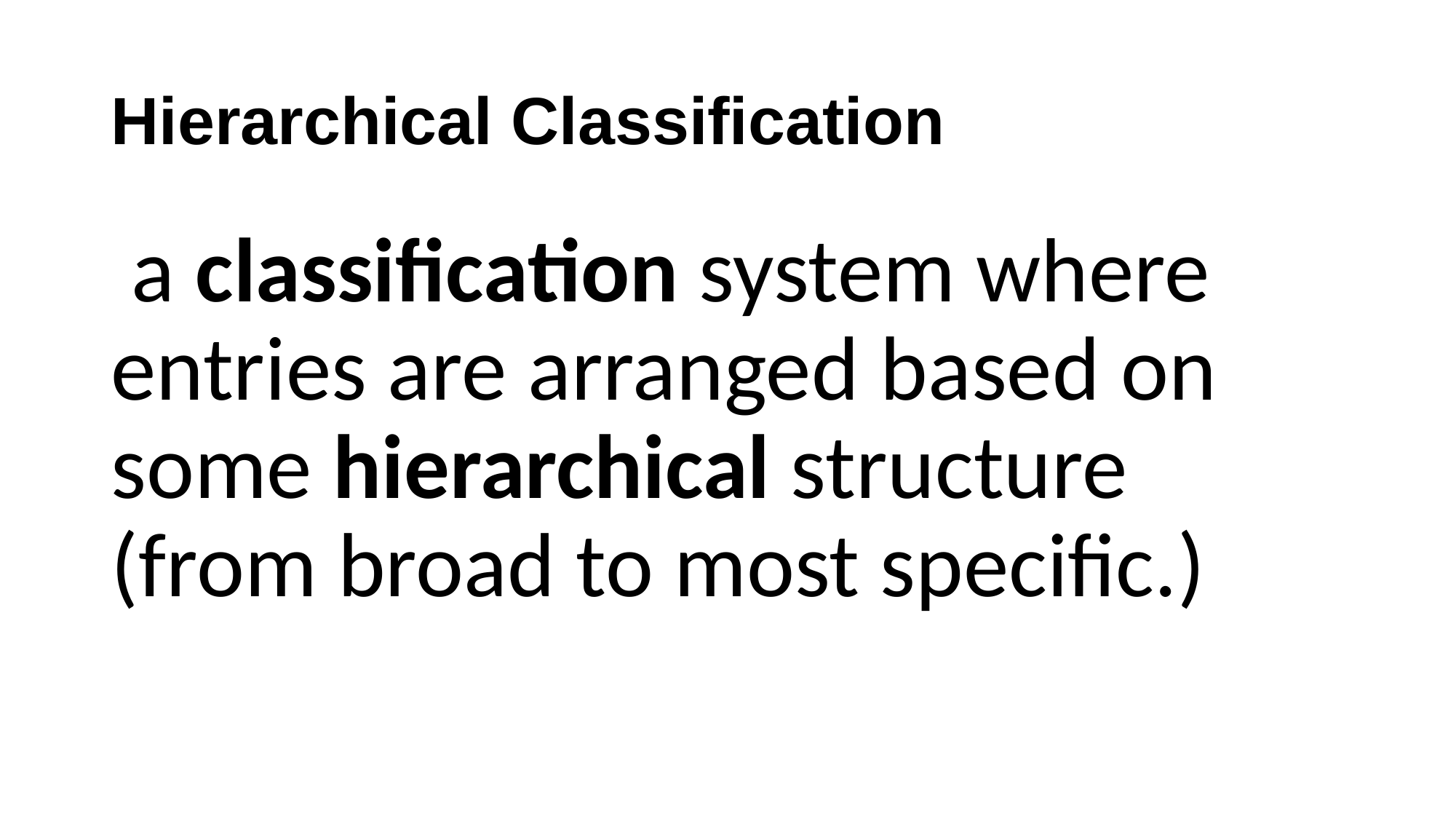

# Hierarchical Classification
 a classification system where entries are arranged based on some hierarchical structure (from broad to most specific.)